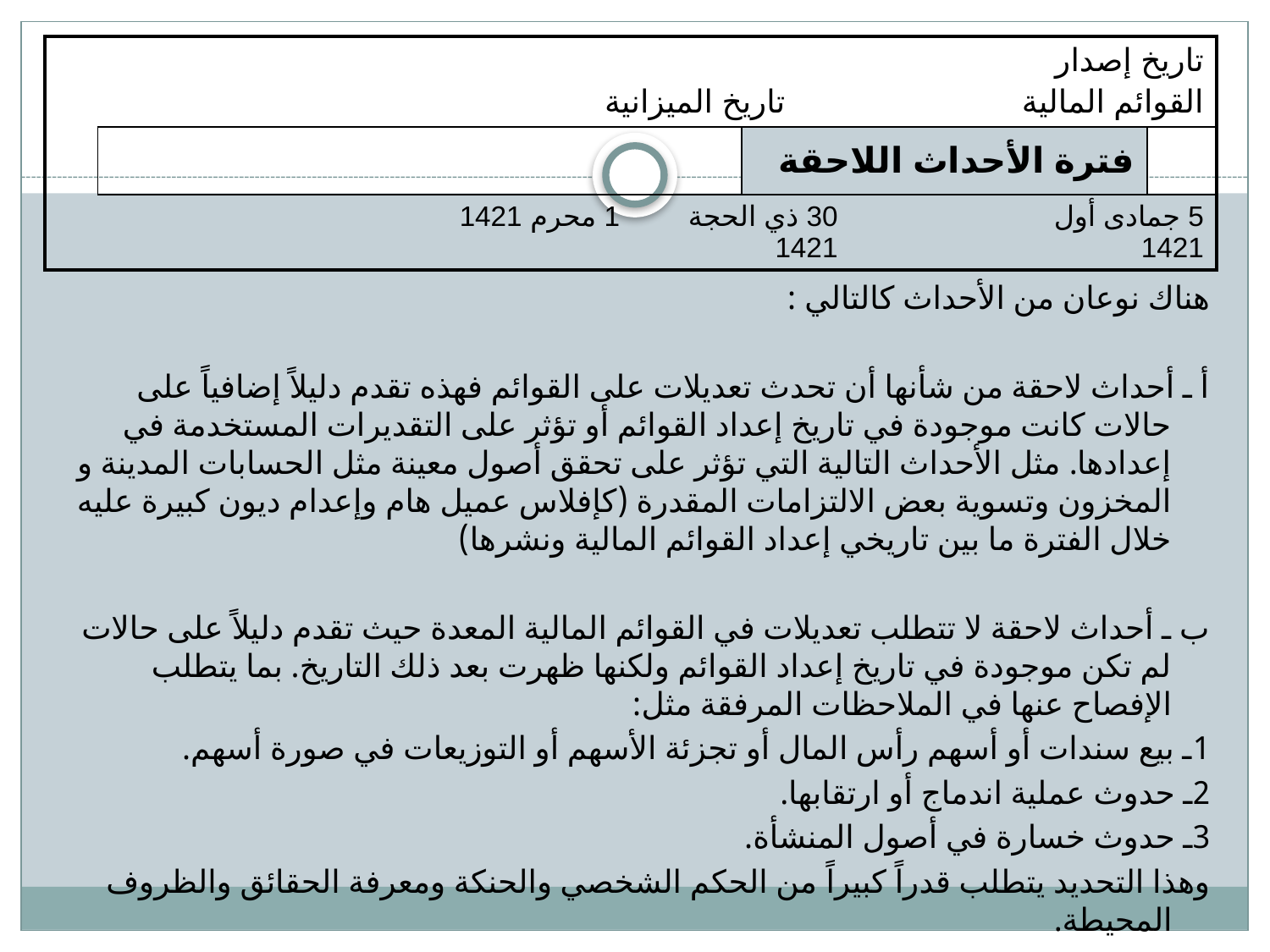

|  |  |  | تاريخ الميزانية |  |  |  |  | تاريخ إصدار القوائم المالية |  |  |
| --- | --- | --- | --- | --- | --- | --- | --- | --- | --- | --- |
|  |  |  |  |  | فترة الأحداث اللاحقة |  |  |  |  |  |
|  | 1 محرم 1421 |  |  | 30 ذي الحجة 1421 |  |  |  |  | 5 جمادى أول 1421 |  |
هناك نوعان من الأحداث كالتالي :

أ ـ أحداث لاحقة من شأنها أن تحدث تعديلات على القوائم فهذه تقدم دليلاً إضافياً على حالات كانت موجودة في تاريخ إعداد القوائم أو تؤثر على التقديرات المستخدمة في إعدادها. مثل الأحداث التالية التي تؤثر على تحقق أصول معينة مثل الحسابات المدينة و المخزون وتسوية بعض الالتزامات المقدرة (كإفلاس عميل هام وإعدام ديون كبيرة عليه خلال الفترة ما بين تاريخي إعداد القوائم المالية ونشرها)

ب ـ أحداث لاحقة لا تتطلب تعديلات في القوائم المالية المعدة حيث تقدم دليلاً على حالات لم تكن موجودة في تاريخ إعداد القوائم ولكنها ظهرت بعد ذلك التاريخ. بما يتطلب الإفصاح عنها في الملاحظات المرفقة مثل:
1ـ بيع سندات أو أسهم رأس المال أو تجزئة الأسهم أو التوزيعات في صورة أسهم.
2ـ حدوث عملية اندماج أو ارتقابها.
3ـ حدوث خسارة في أصول المنشأة.
وهذا التحديد يتطلب قدراً كبيراً من الحكم الشخصي والحنكة ومعرفة الحقائق والظروف المحيطة.